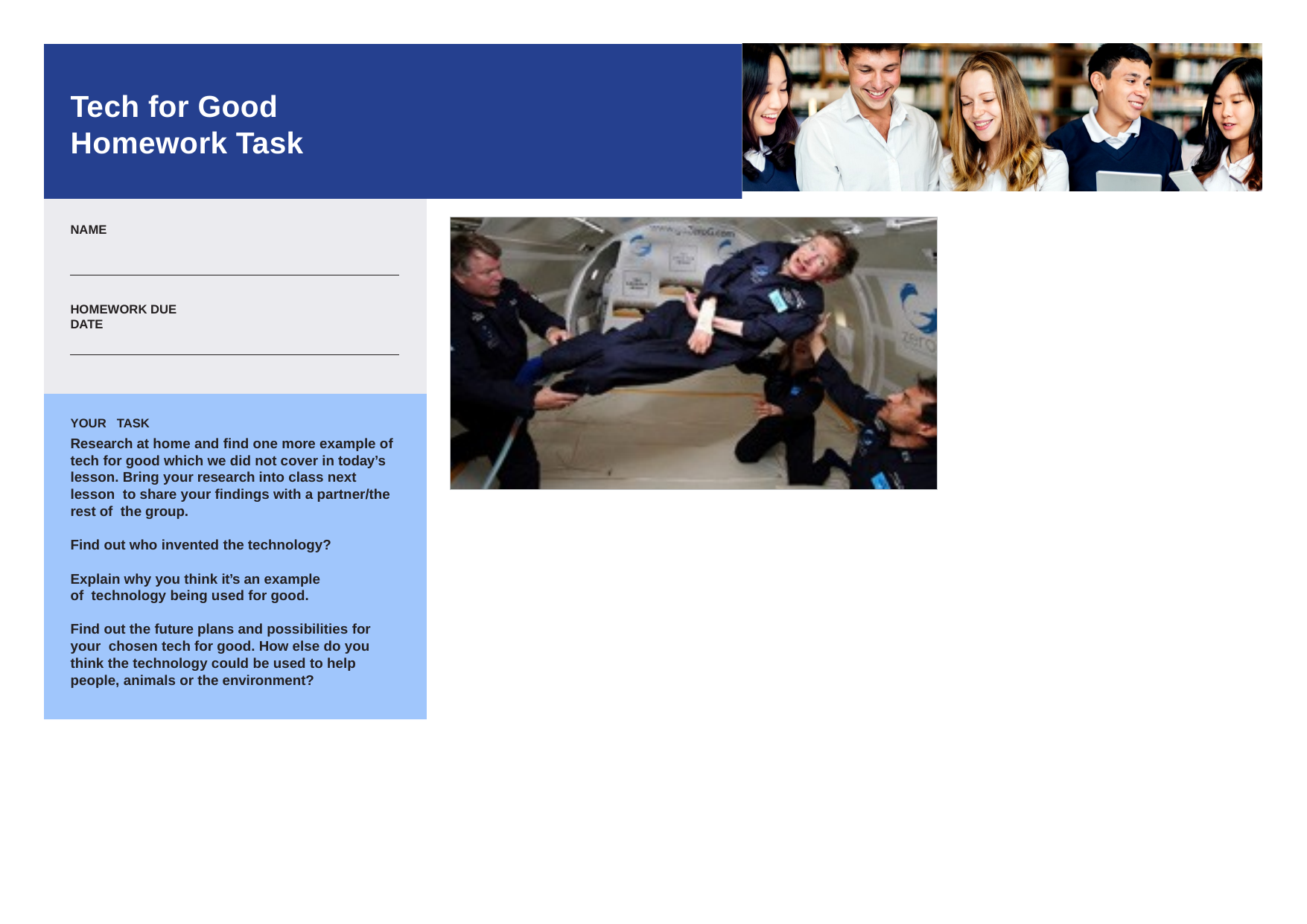

# Tech for Good  Homework Task

NAME

HOMEWORK DUE DATE

YOUR   TASK
Research at home and find one more example of  tech for good which we did not cover in today’s  lesson. Bring your research into class next lesson  to share your findings with a partner/the rest of  the group.

Find out who invented the technology?

Explain why you think it’s an example of  technology being used for good.

Find out the future plans and possibilities for your  chosen tech for good. How else do you think the technology could be used to help people, animals or the environment?